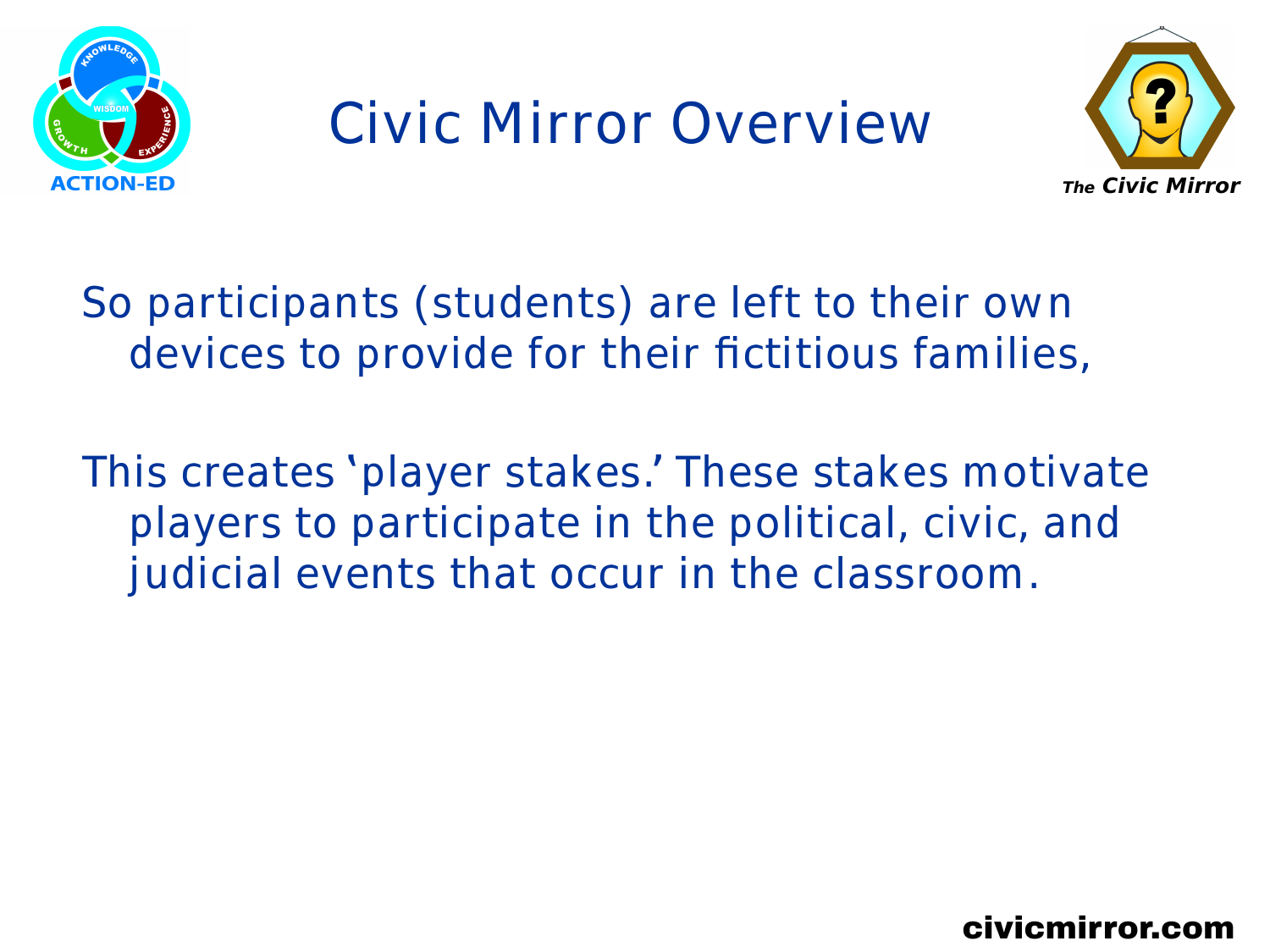

# Civic Mirror Overview

So participants (students) are left to their own devices to provide for their fictitious families,

This creates ‘player stakes.’ These stakes motivate players to participate in the political, civic, and judicial events that occur in the classroom.